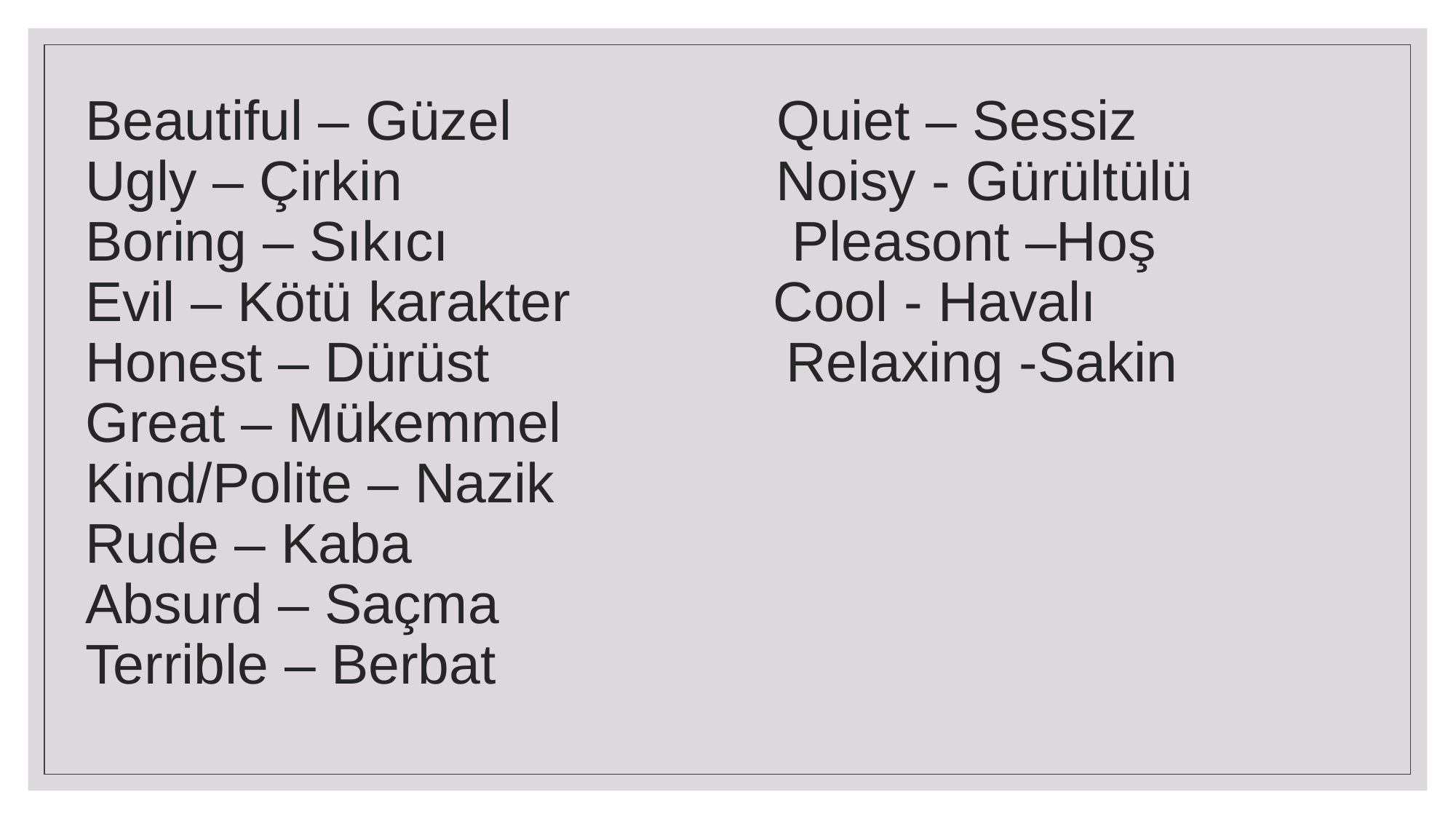

# Beautiful – Güzel                 Quiet – Sessiz Ugly – Çirkin                        Noisy - Gürültülü Boring – Sıkıcı                      Pleasont –Hoş Evil – Kötü karakter             Cool - Havalı Honest – Dürüst                   Relaxing -Sakin Great – Mükemmel Kind/Polite – Nazik Rude – Kaba Absurd – Saçma Terrible – Berbat